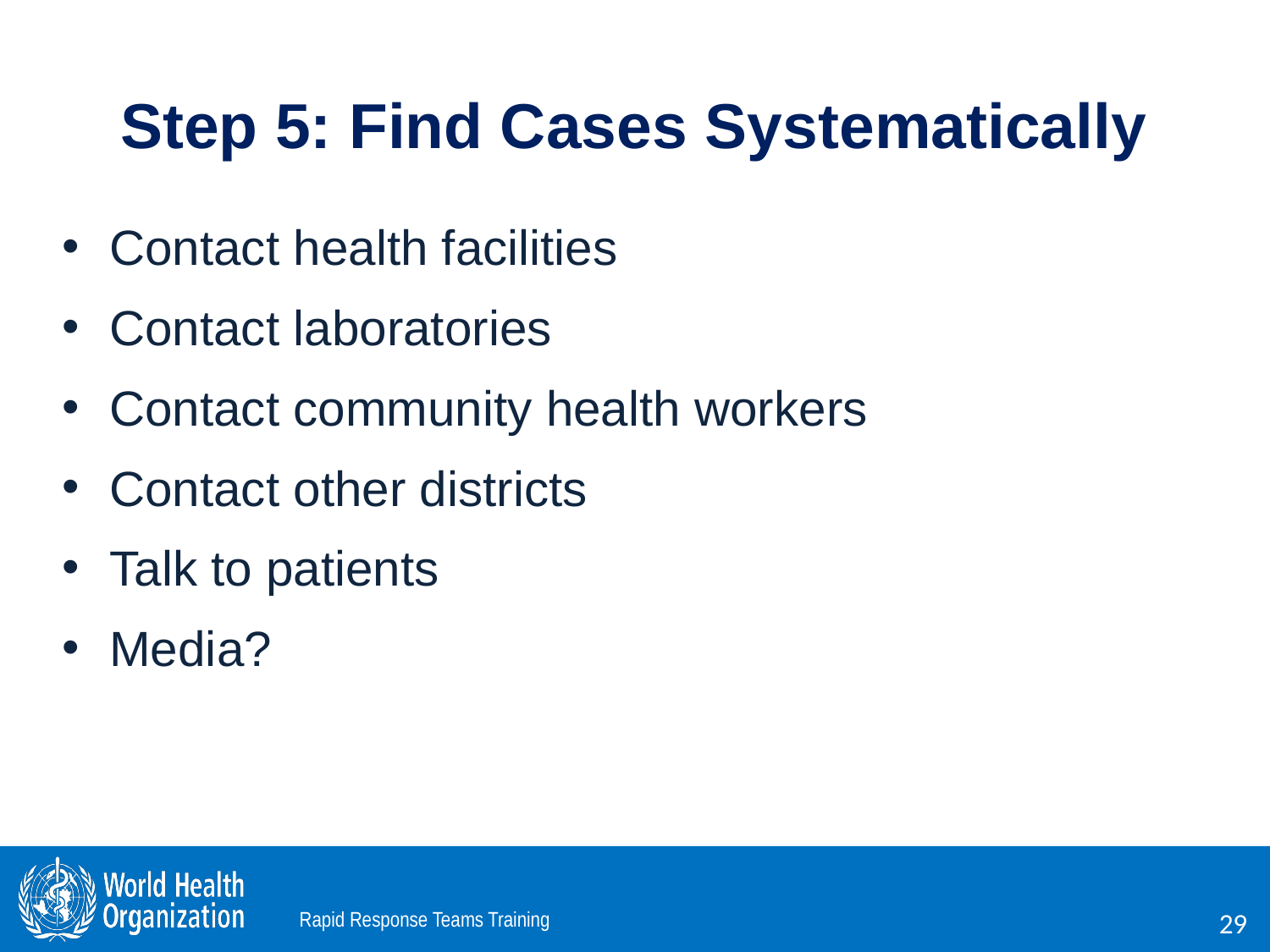

Step 5: Find Cases Systematically
Contact health facilities
Contact laboratories
Contact community health workers
Contact other districts
Talk to patients
Media?